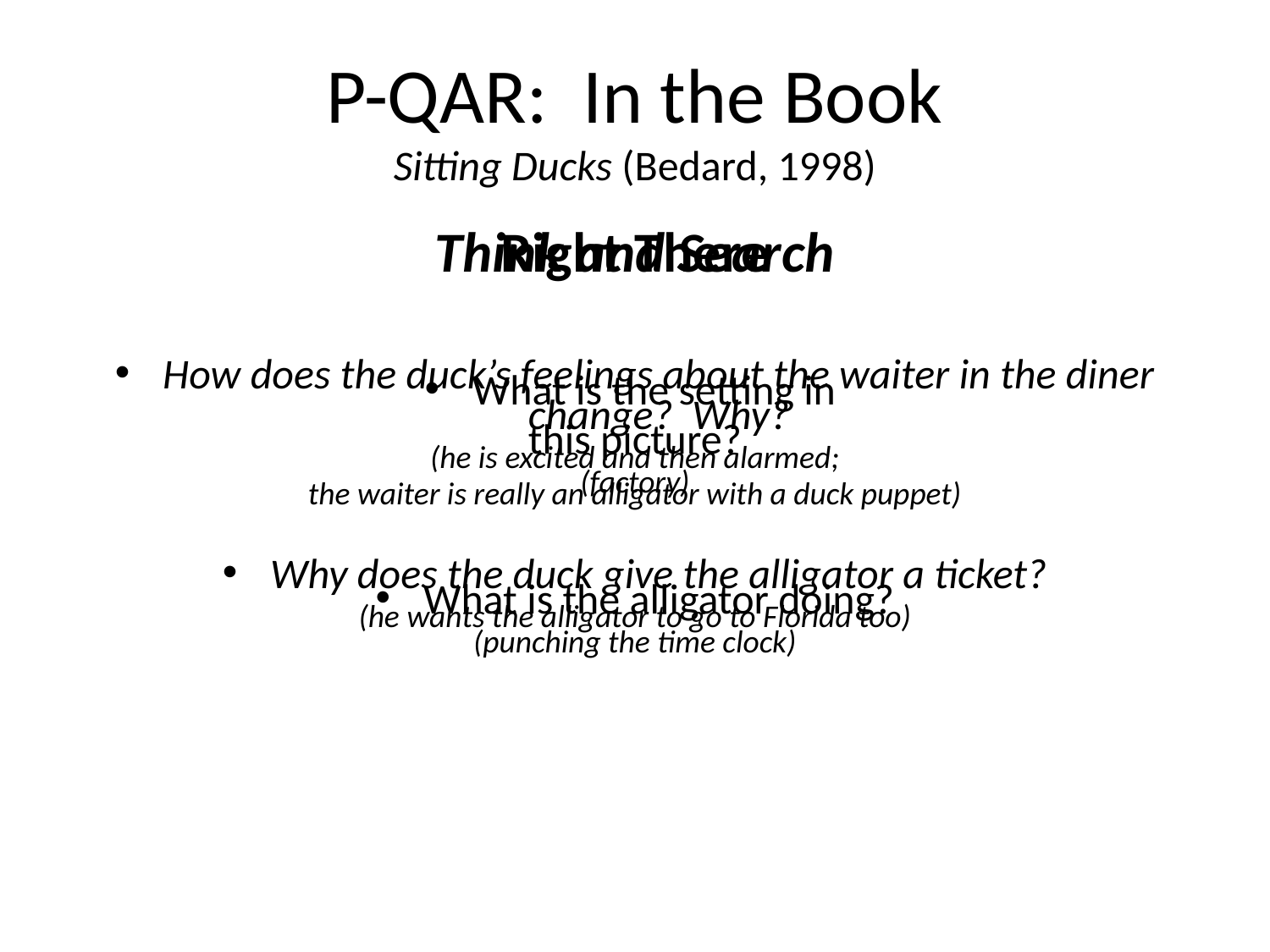

# P-QAR:  In the Book Sitting Ducks (Bedard, 1998)
Right There

What is the setting in
this picture?
(factory)

What is the alligator doing?
(punching the time clock)
Think and Search

How does the duck’s feelings about the waiter in the diner change?  Why?
(he is excited and then alarmed;
the waiter is really an alligator with a duck puppet)

Why does the duck give the alligator a ticket?
(he wants the alligator to go to Florida too)